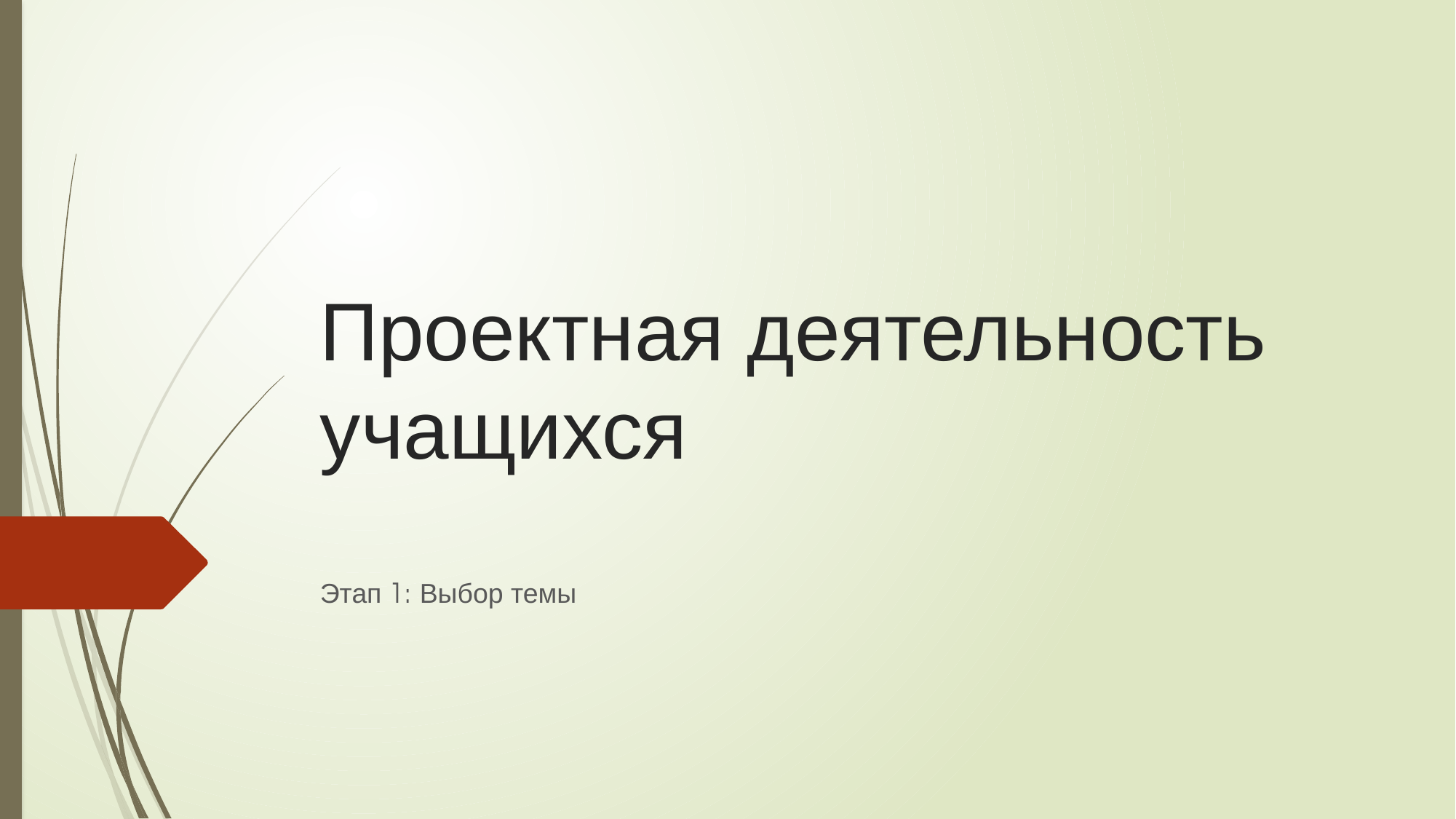

# Проектная деятельность учащихся
Этап 1: Выбор темы